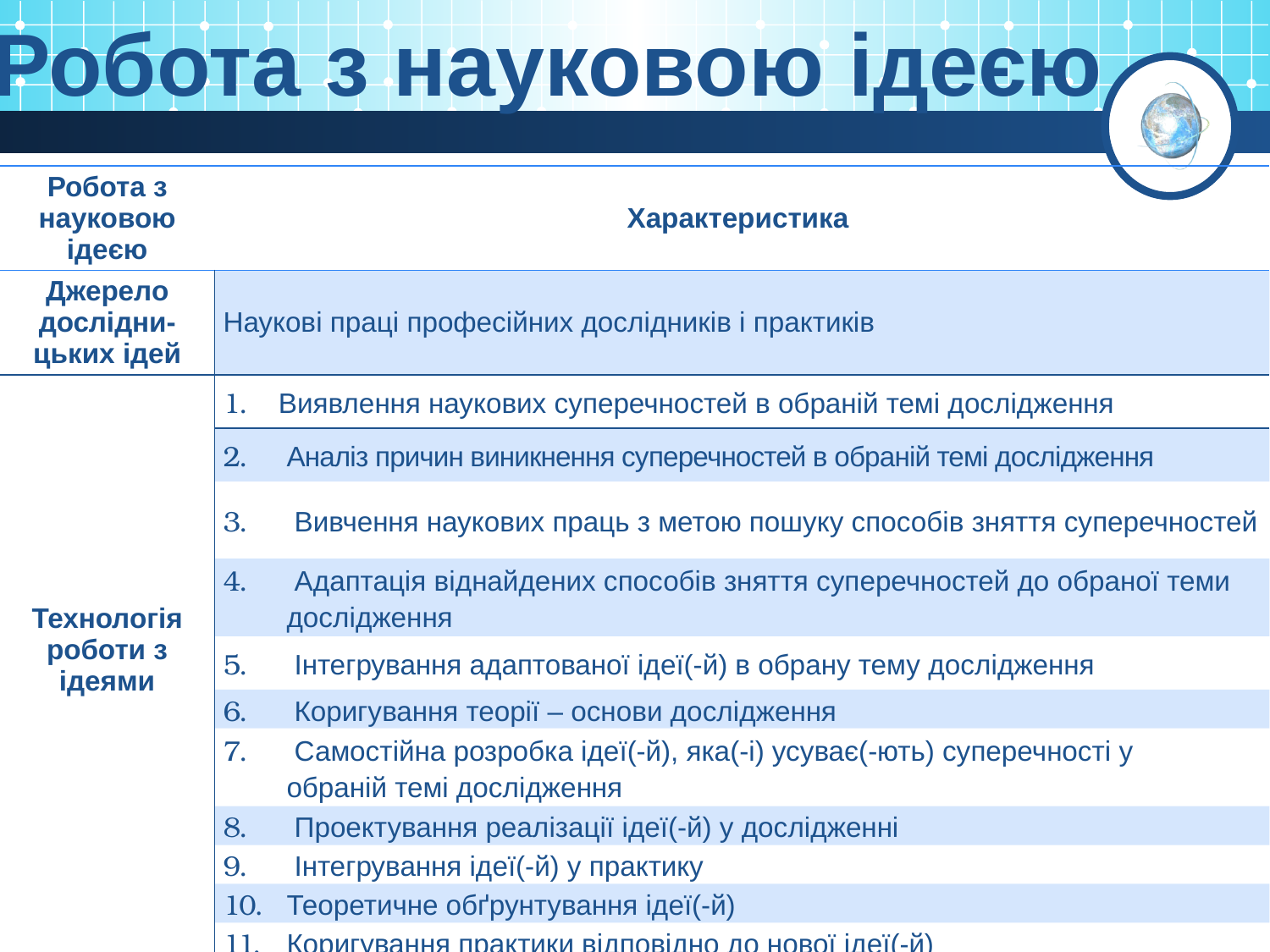

Робота з науковою ідеєю
| Робота з науковою ідеєю | Характеристика |
| --- | --- |
| Джерело дослідни-цьких ідей | Наукові праці професійних дослідників і практиків |
| Технологія роботи з ідеями | Виявлення наукових суперечностей в обраній темі дослідження |
|  | Аналіз причин виникнення суперечностей в обраній темі дослідження |
|  | Вивчення наукових праць з метою пошуку способів зняття суперечностей |
|  | Адаптація віднайдених способів зняття суперечностей до обраної теми дослідження |
|  | Інтегрування адаптованої ідеї(-й) в обрану тему дослідження |
|  | Коригування теорії – основи дослідження |
|  | Самостійна розробка ідеї(-й), яка(-і) усуває(-ють) суперечності у обраній темі дослідження |
|  | Проектування реалізації ідеї(-й) у дослідженні |
|  | Інтегрування ідеї(-й) у практику |
|  | Теоретичне обґрунтування ідеї(-й) |
|  | Коригування практики відповідно до нової ідеї(-й) |